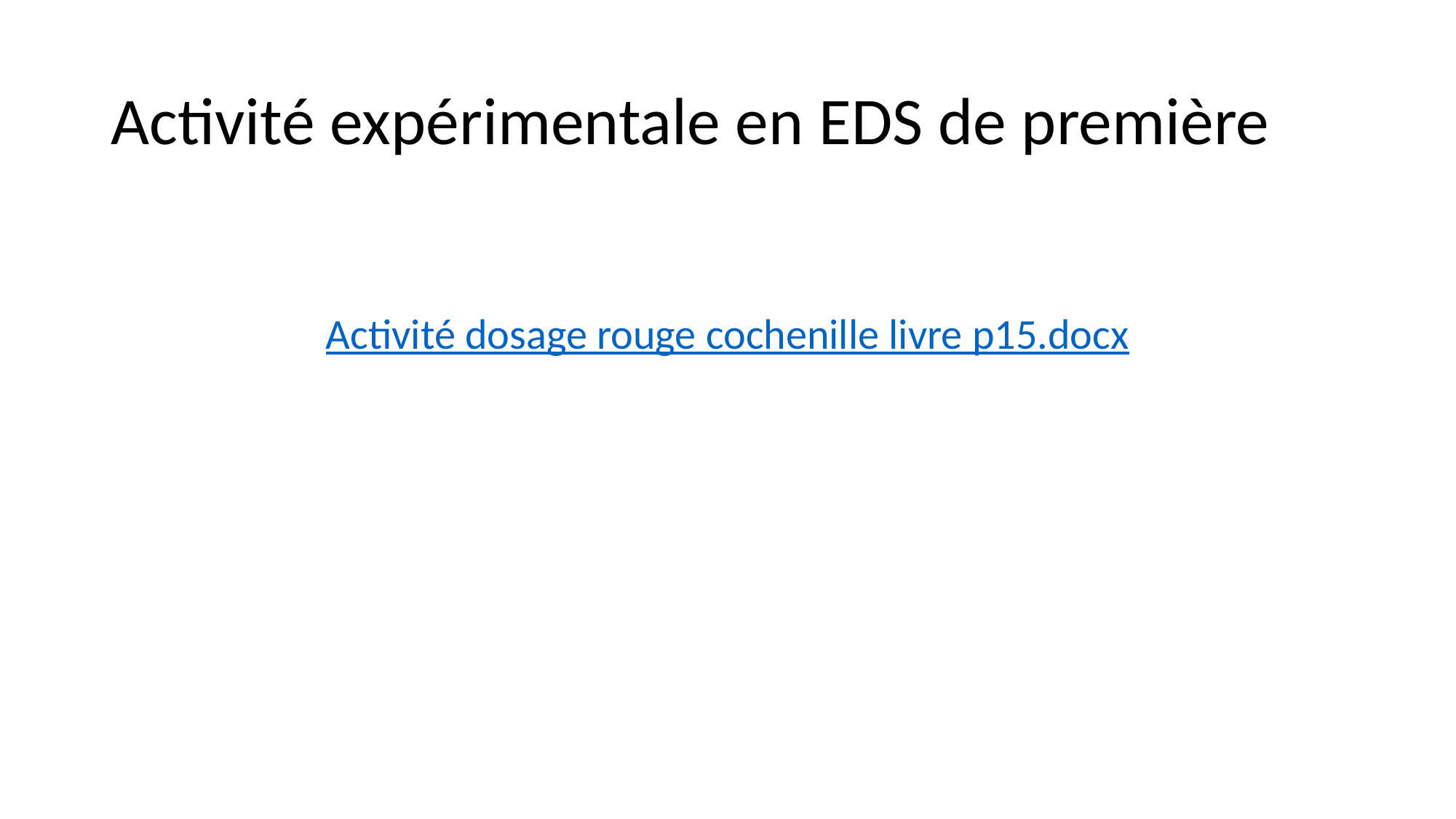

# Activité expérimentale en EDS de première
Activité dosage rouge cochenille livre p15.docx